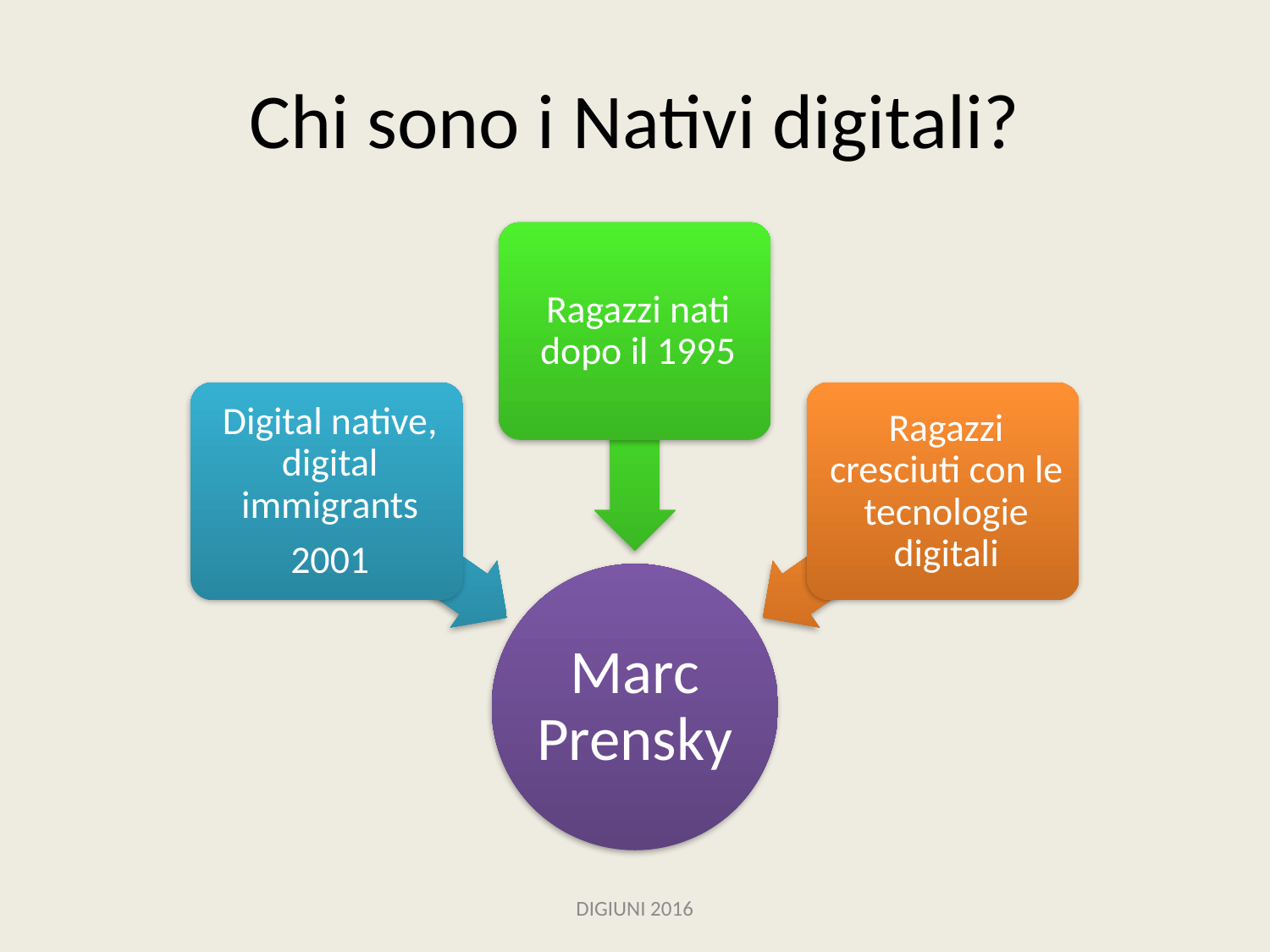

# Chi sono i Nativi digitali?
Marc Prensky
Digital native, digital immigrants
2001
Ragazzi nati dopo il 1995
Ragazzi cresciuti con le tecnologie digitali
DIGIUNI 2016